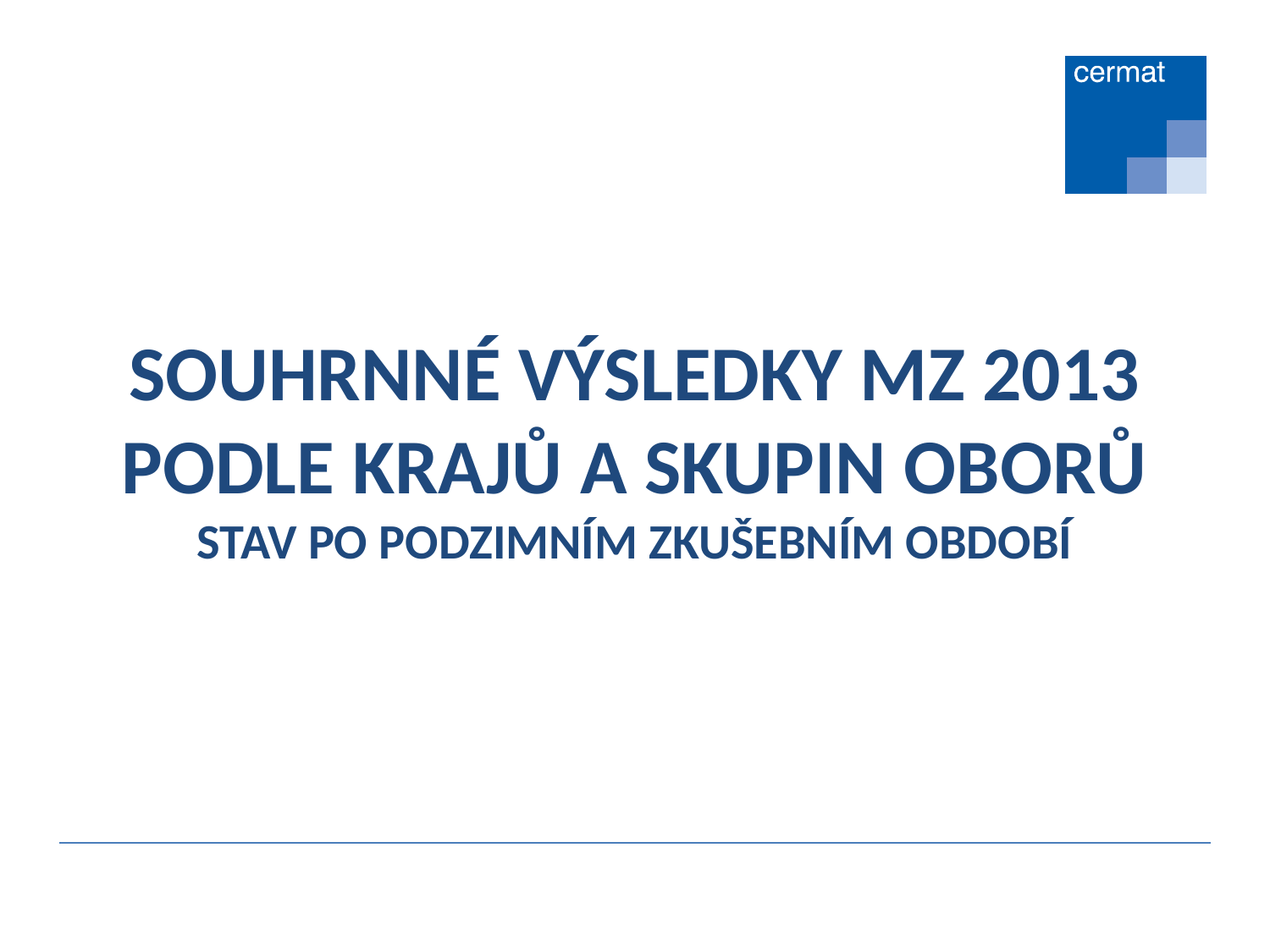

# SOUHRNNÉ VÝSLEDKY MZ 2013 PODLE KRAJŮ A SKUPIN OBORŮ STAV PO PODZIMNÍM ZKUŠEBNÍM OBDOBÍ